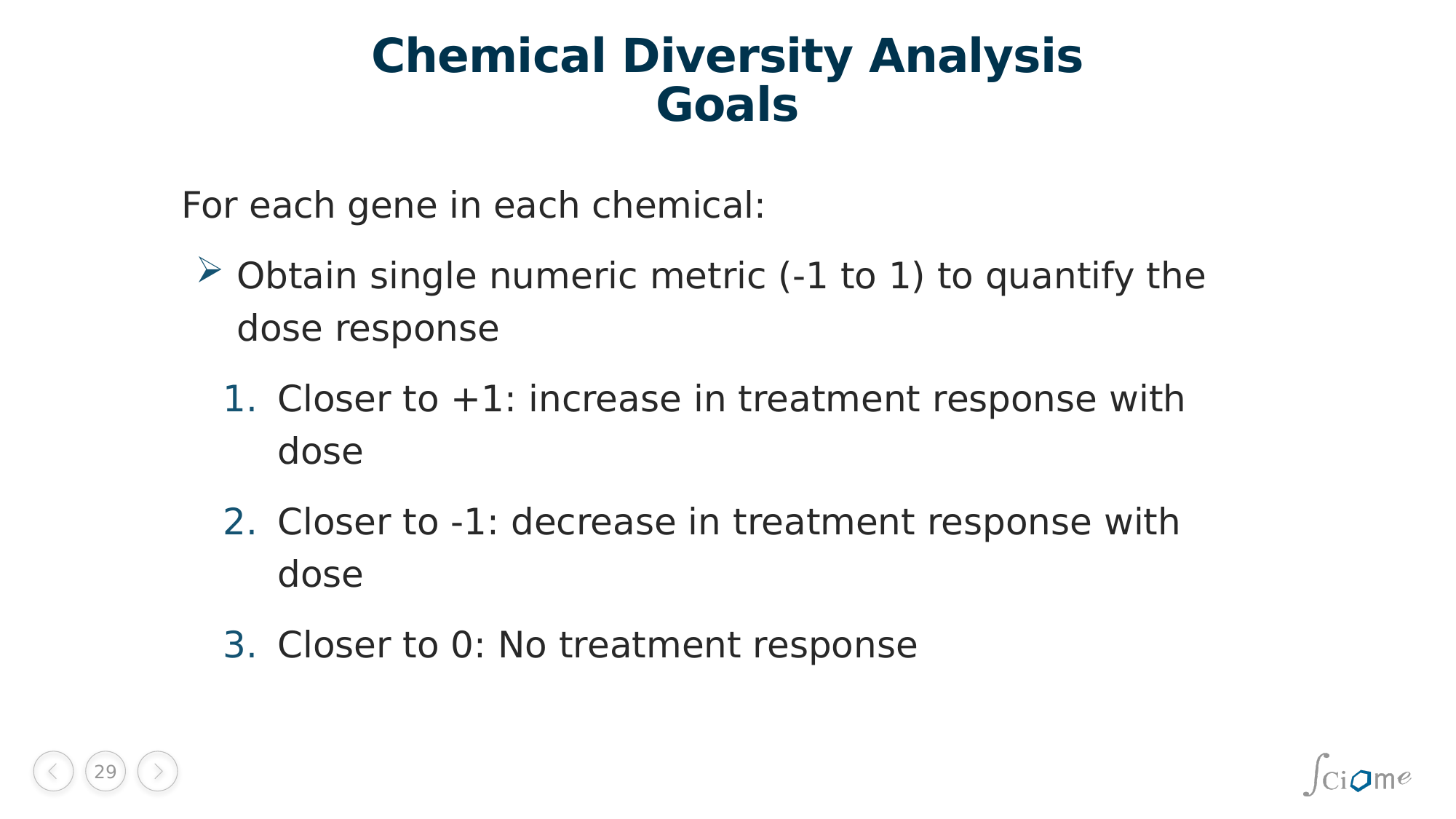

# Chemical Diversity Analysis Goals
For each gene in each chemical:
Obtain single numeric metric (-1 to 1) to quantify the dose response
Closer to +1: increase in treatment response with dose
Closer to -1: decrease in treatment response with dose
Closer to 0: No treatment response